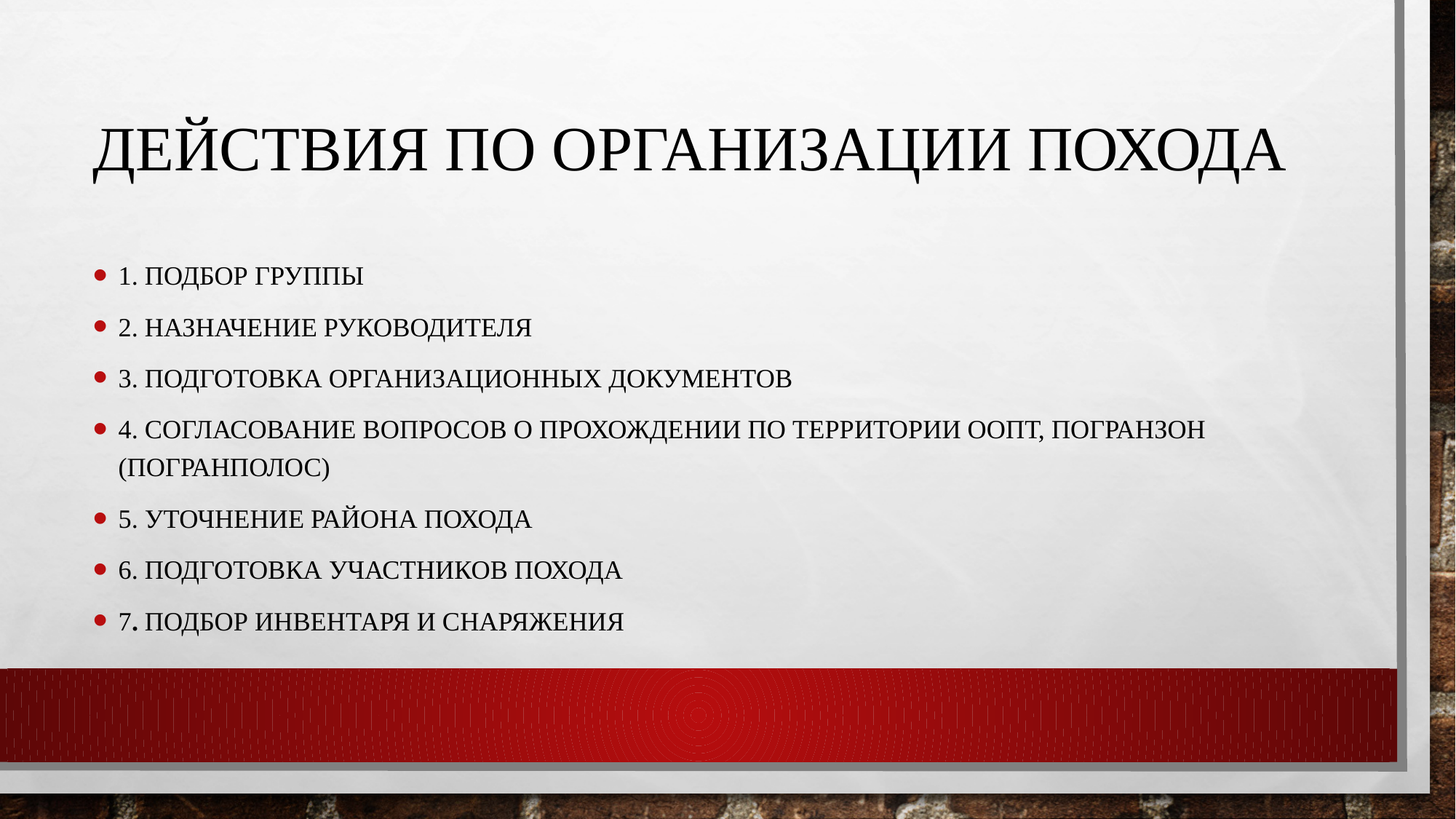

# Действия по организации похода
1. Подбор группы
2. Назначение руководителя
3. Подготовка организационных документов
4. Согласование вопросов о прохождении по территории ООПТ, погранзон (погранполос)
5. Уточнение района похода
6. Подготовка участников похода
7. Подбор инвентаря и снаряжения